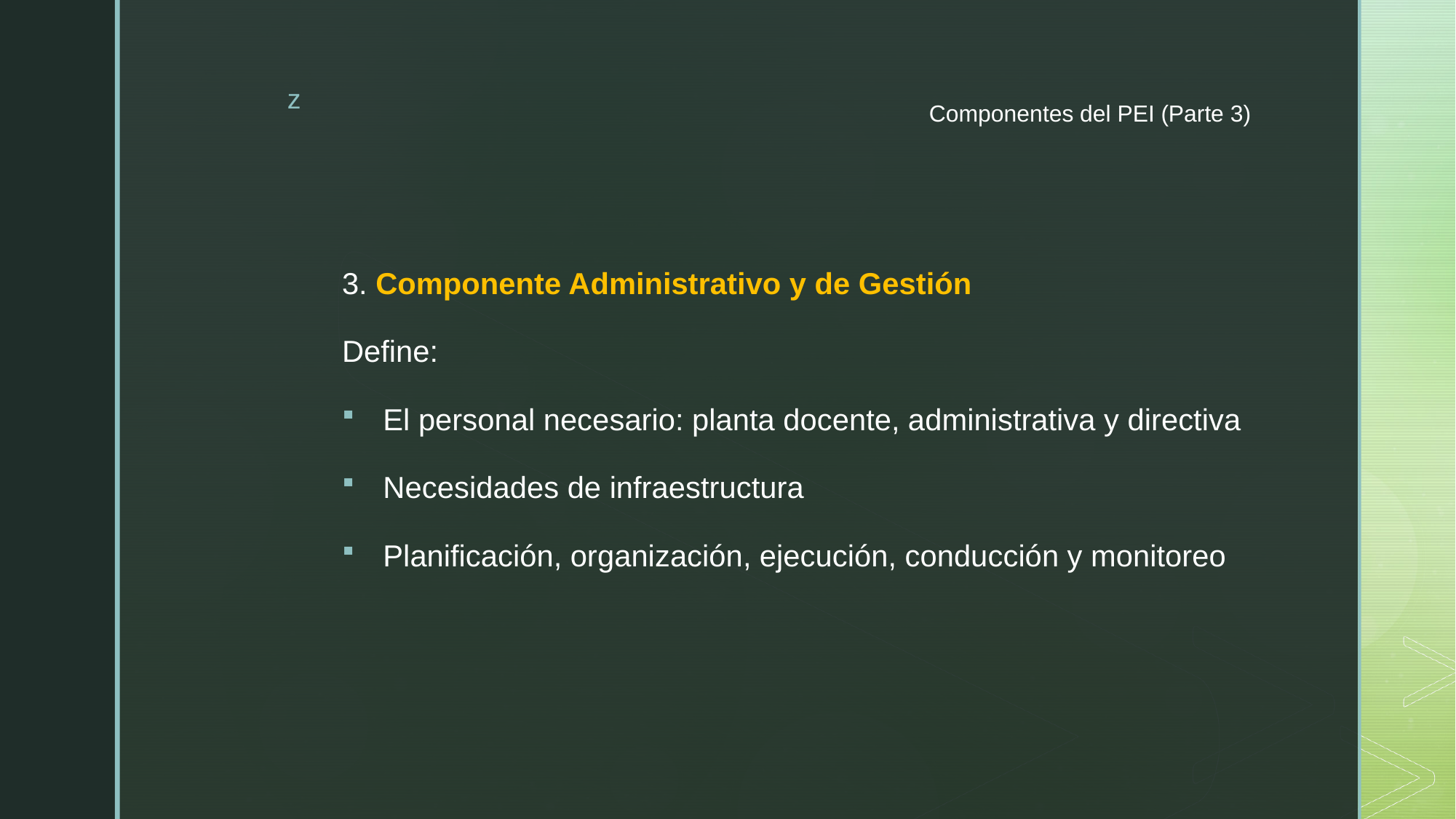

# Componentes del PEI (Parte 3)
3. Componente Administrativo y de Gestión
Define:
El personal necesario: planta docente, administrativa y directiva
Necesidades de infraestructura
Planificación, organización, ejecución, conducción y monitoreo